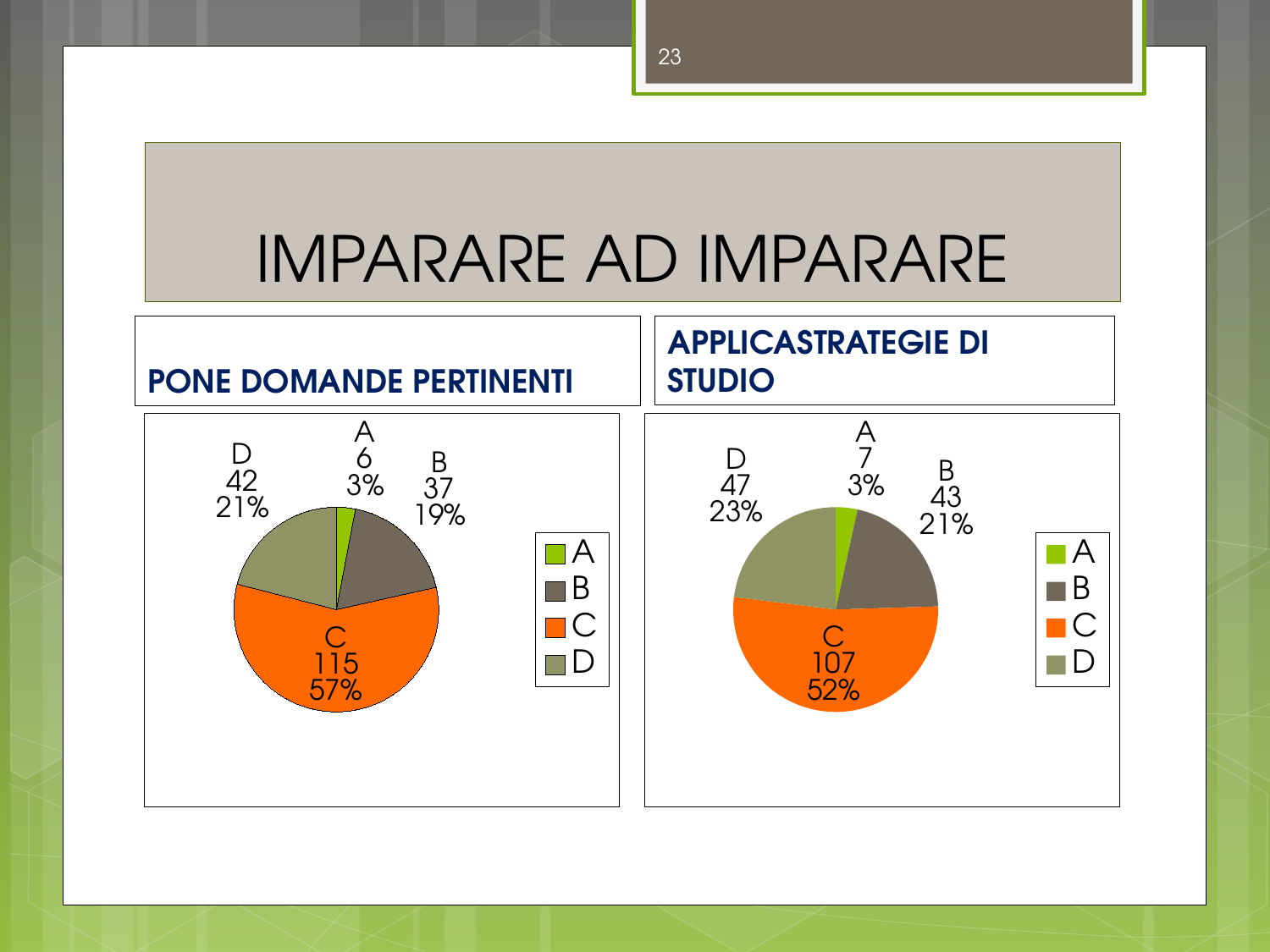

23
# IMPARARE AD IMPARARE
PONE DOMANDE PERTINENTI
APPLICASTRATEGIE DI STUDIO

### Chart

| Category | Vendite |
|---|---|
| A | 6.0 |
| B | 37.0 |
| C | 115.0 |
| D | 42.0 |

### Chart

| Category | Vendite |
|---|---|
| A | 7.0 |
| B | 43.0 |
| C | 107.0 |
| D | 47.0 |